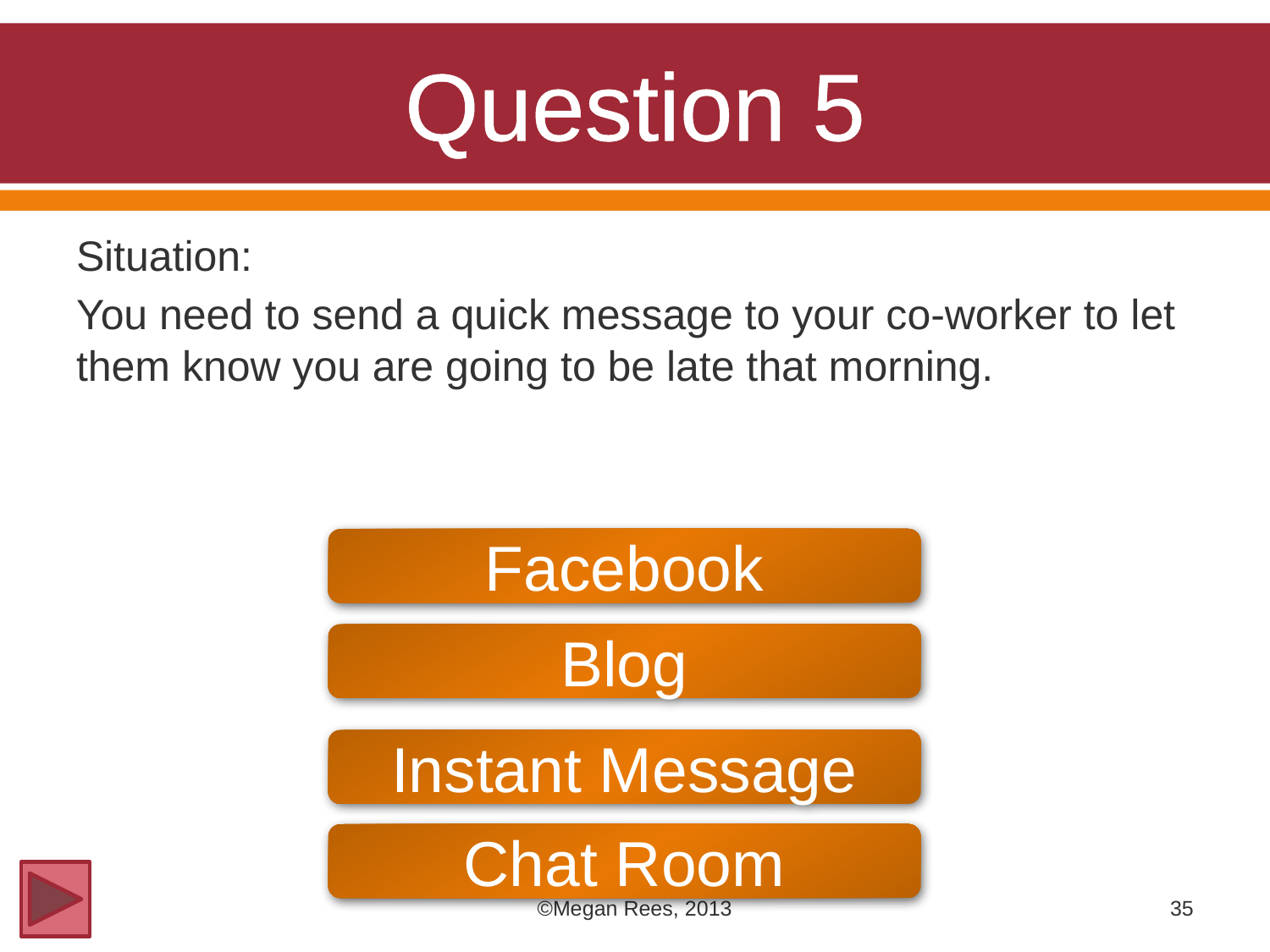

# Question 5
Situation:
You need to send a quick message to your co-worker to let them know you are going to be late that morning.
Facebook
Blog
Instant Message
Chat Room

©Megan Rees, 2013
35